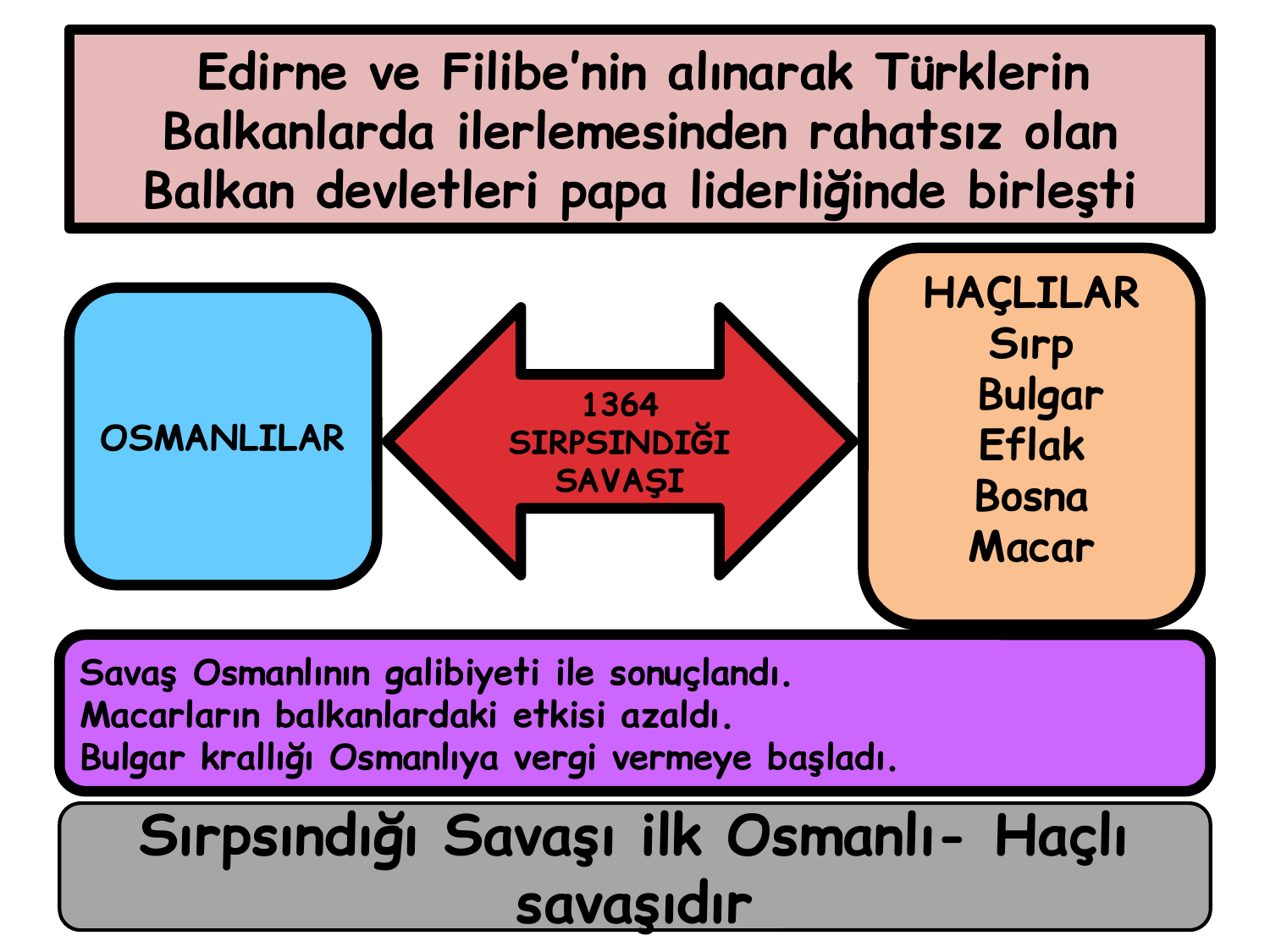

Edirne ve Filibe’nin alınarak Türklerin Balkanlarda ilerlemesinden rahatsız olan Balkan devletleri papa liderliğinde birleşti
HAÇLILAR
Sırp
 Bulgar
Eflak
Bosna
Macar

OSMANLILAR
1364 SIRPSINDIĞI SAVAŞI

Savaş Osmanlının galibiyeti ile sonuçlandı.
Macarların balkanlardaki etkisi azaldı.
Bulgar krallığı Osmanlıya vergi vermeye başladı.

Sırpsındığı Savaşı ilk Osmanlı- Haçlı savaşıdır